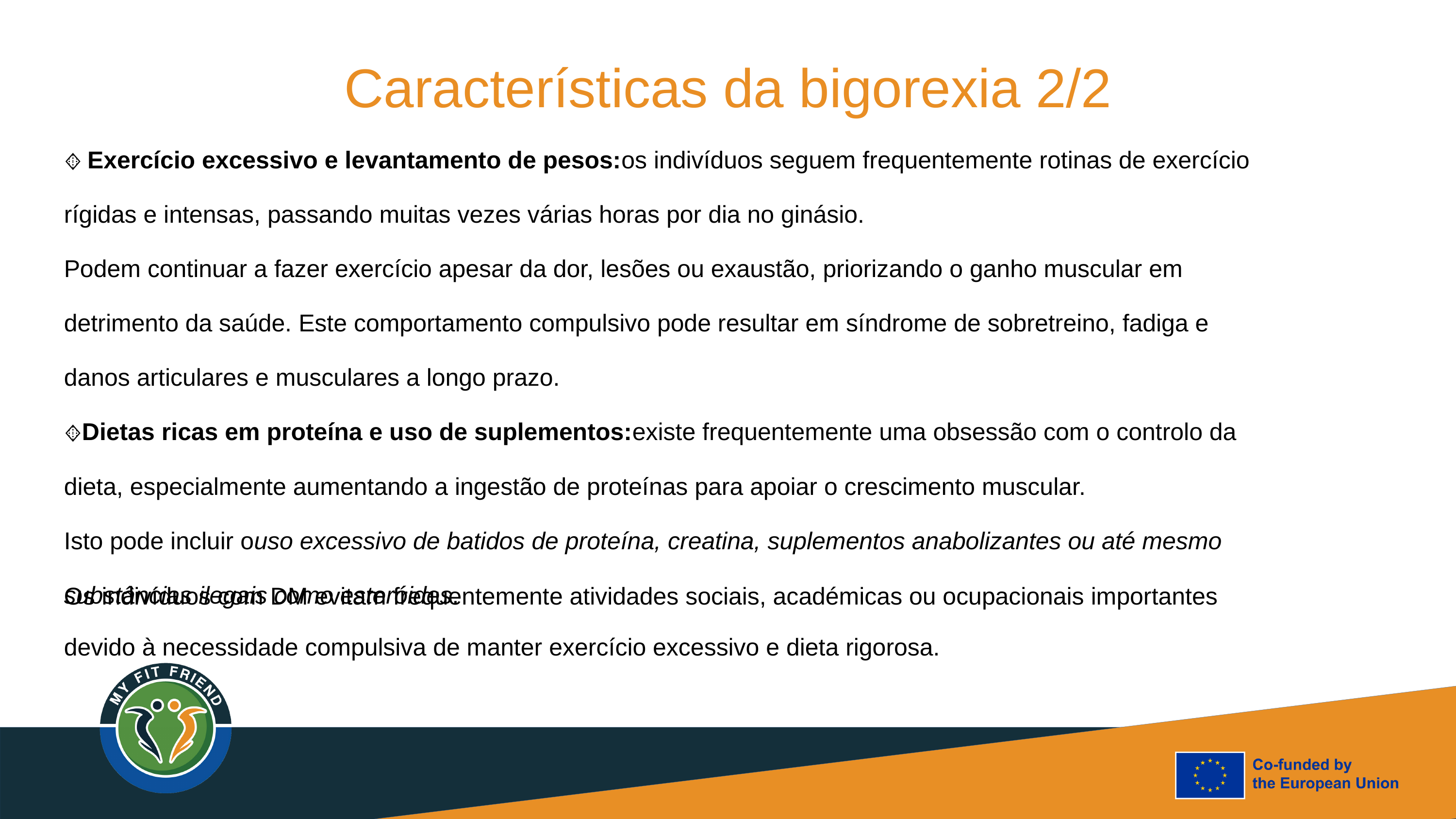

Características da bigorexia 2/2
🔸 Exercício excessivo e levantamento de pesos:os indivíduos seguem frequentemente rotinas de exercício rígidas e intensas, passando muitas vezes várias horas por dia no ginásio.
Podem continuar a fazer exercício apesar da dor, lesões ou exaustão, priorizando o ganho muscular em detrimento da saúde. Este comportamento compulsivo pode resultar em síndrome de sobretreino, fadiga e danos articulares e musculares a longo prazo.
🔸Dietas ricas em proteína e uso de suplementos:existe frequentemente uma obsessão com o controlo da dieta, especialmente aumentando a ingestão de proteínas para apoiar o crescimento muscular.
Isto pode incluir ouso excessivo de batidos de proteína, creatina, suplementos anabolizantes ou até mesmo substâncias ilegais como esteróides.
Os indivíduos com DM evitam frequentemente atividades sociais, académicas ou ocupacionais importantes devido à necessidade compulsiva de manter exercício excessivo e dieta rigorosa.